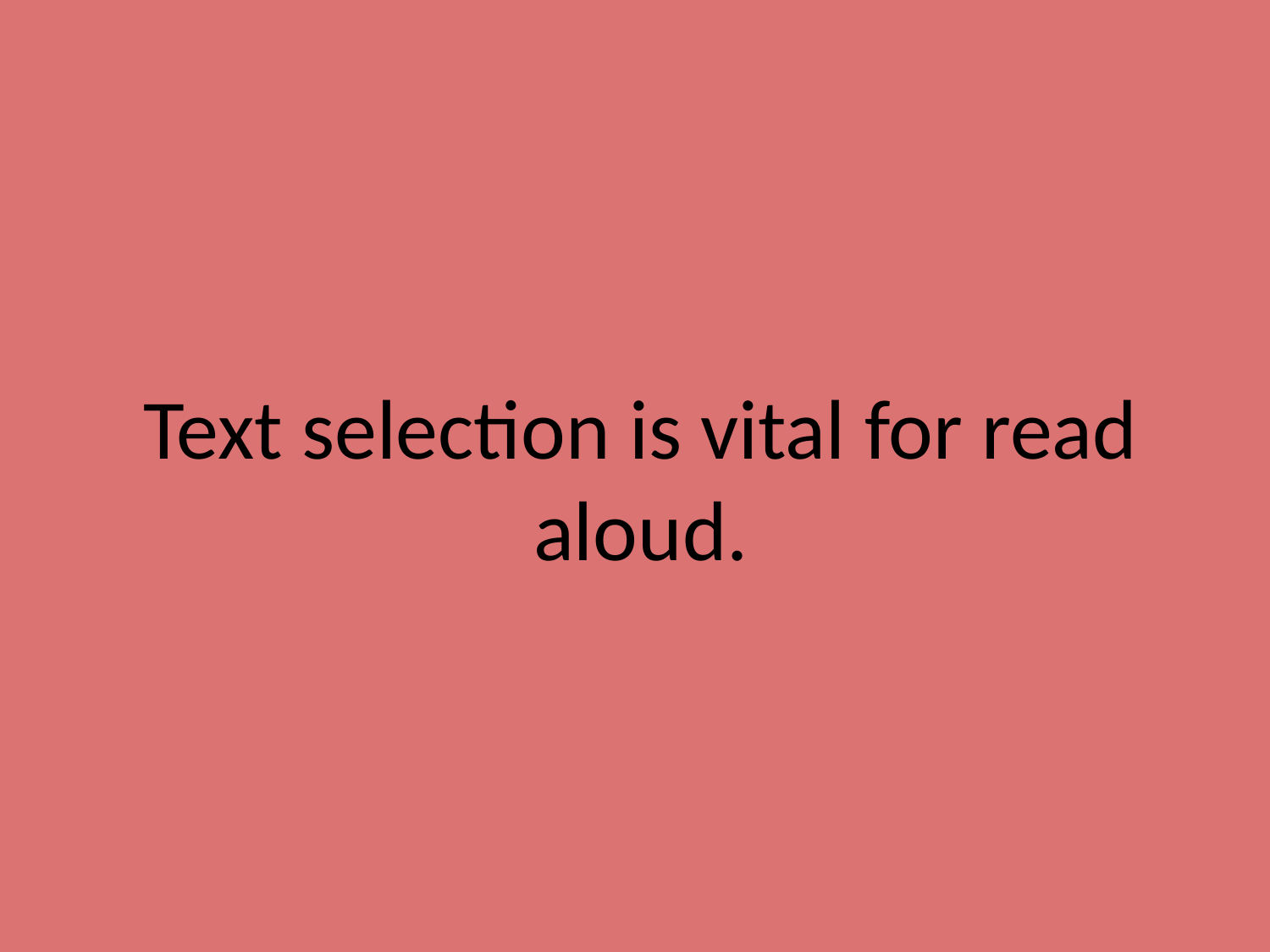

# Text selection is vital for read aloud.